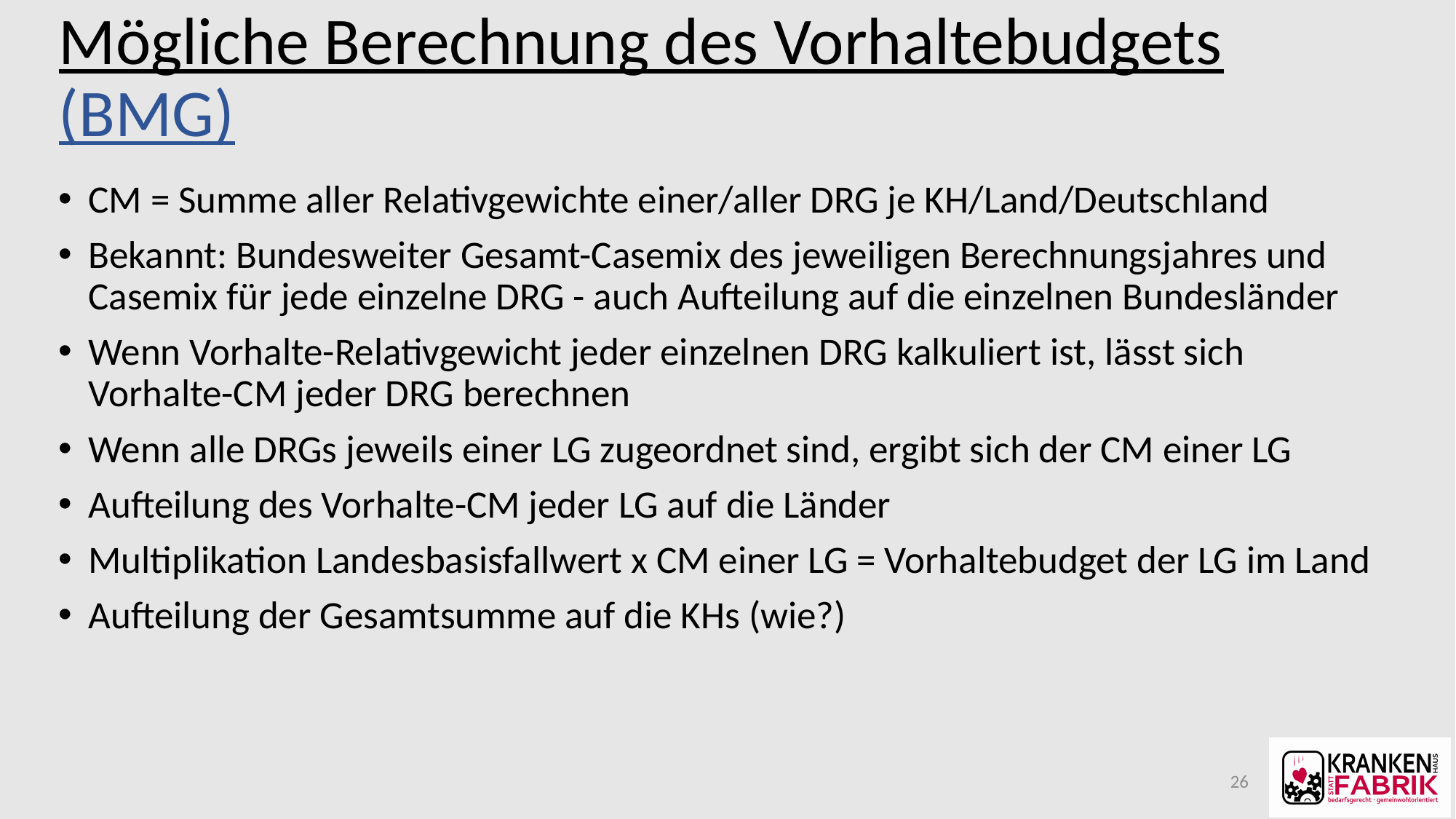

# Mögliche Berechnung des Vorhaltebudgets (BMG)
CM = Summe aller Relativgewichte einer/aller DRG je KH/Land/Deutschland
Bekannt: Bundesweiter Gesamt-Casemix des jeweiligen Berechnungsjahres und Casemix für jede einzelne DRG - auch Aufteilung auf die einzelnen Bundesländer
Wenn Vorhalte-Relativgewicht jeder einzelnen DRG kalkuliert ist, lässt sich Vorhalte-CM jeder DRG berechnen
Wenn alle DRGs jeweils einer LG zugeordnet sind, ergibt sich der CM einer LG
Aufteilung des Vorhalte-CM jeder LG auf die Länder
Multiplikation Landesbasisfallwert x CM einer LG = Vorhaltebudget der LG im Land
Aufteilung der Gesamtsumme auf die KHs (wie?)

26